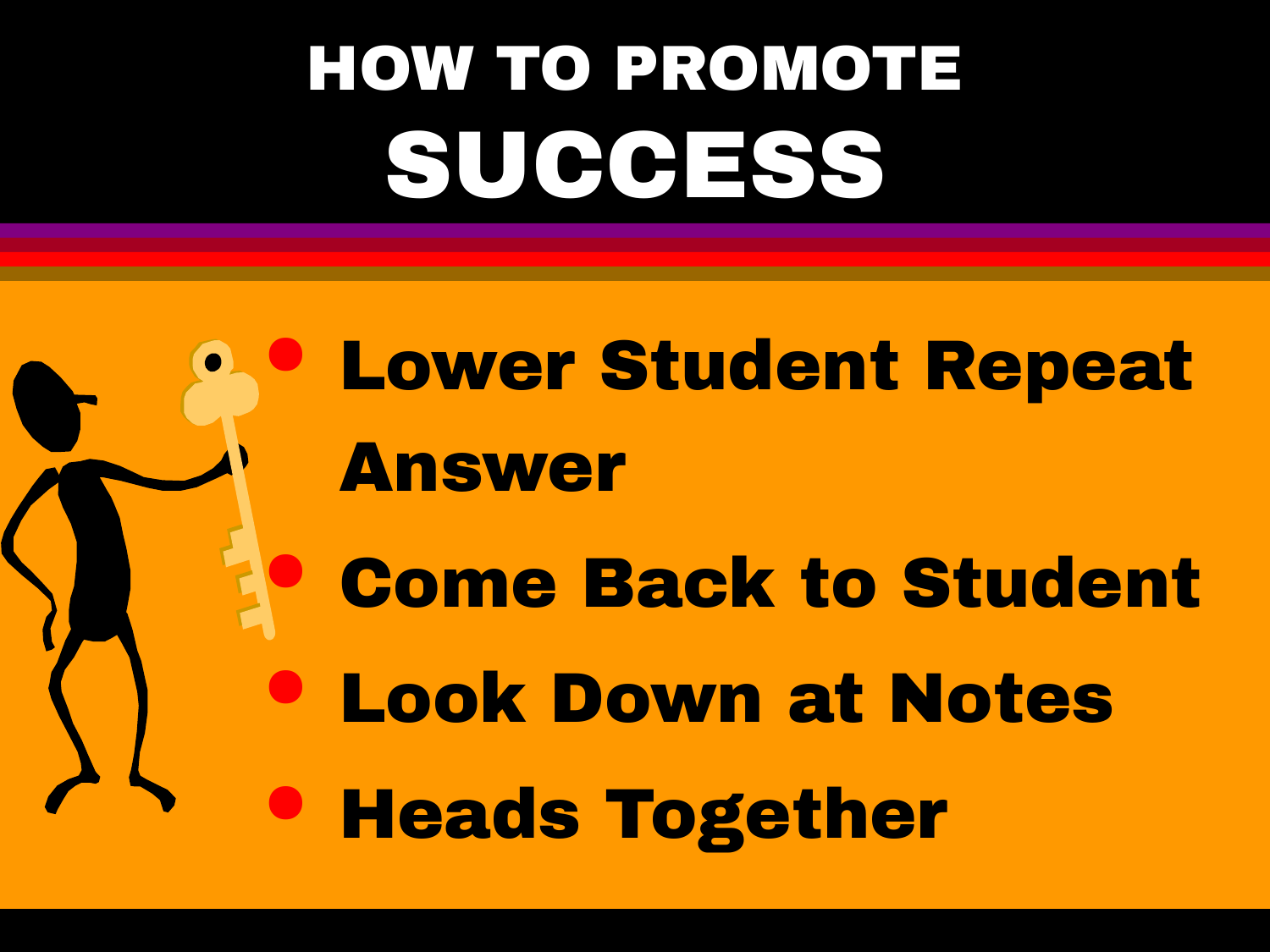

# HOW TO PROMOTE SUCCESS
Lower Student Repeat   Answer
Come Back to Student
Look Down at Notes
Heads Together